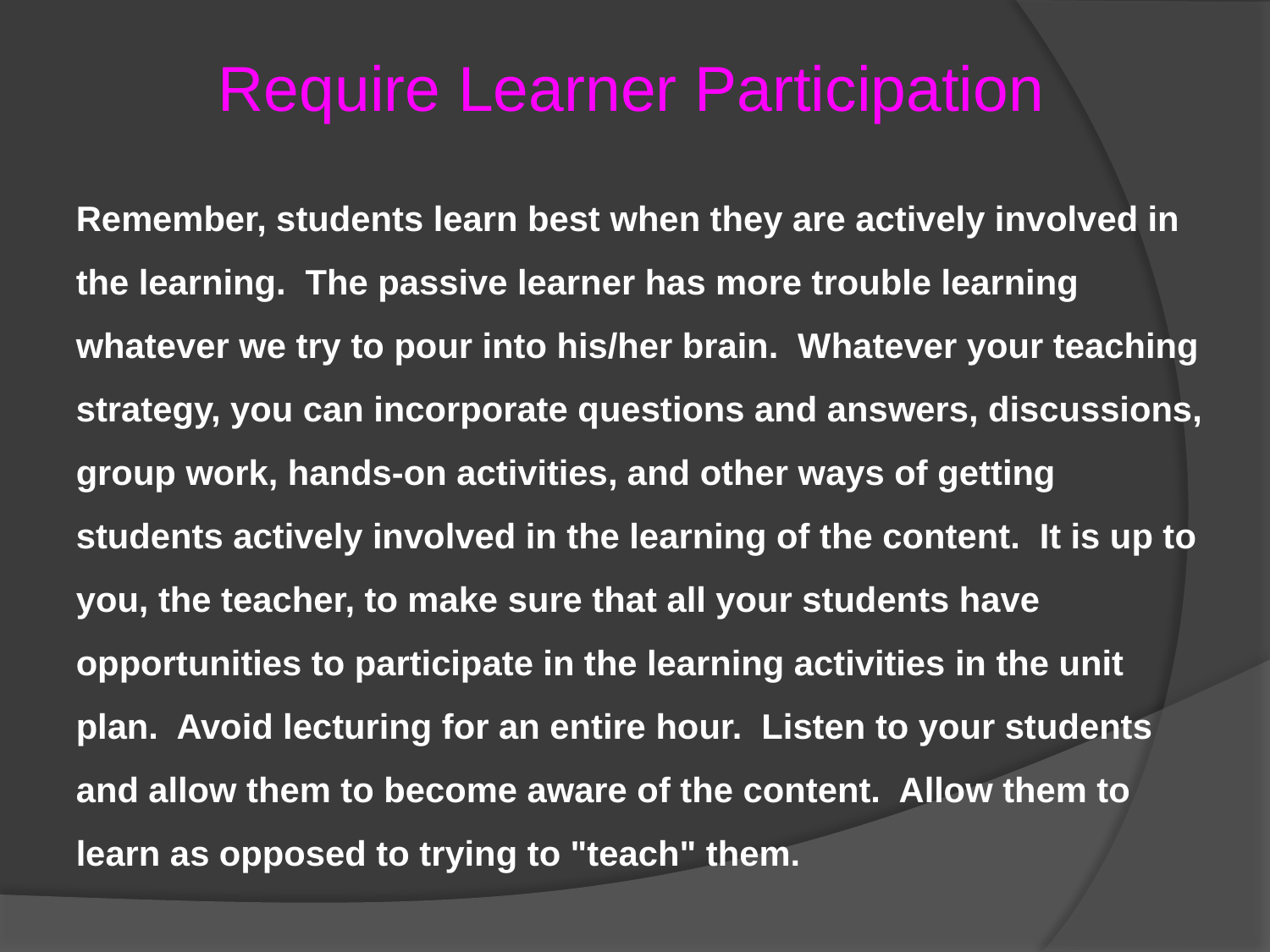

Require Learner Participation

Remember, students learn best when they are actively involved in the learning.  The passive learner has more trouble learning whatever we try to pour into his/her brain.  Whatever your teaching strategy, you can incorporate questions and answers, discussions, group work, hands-on activities, and other ways of getting students actively involved in the learning of the content.  It is up to you, the teacher, to make sure that all your students have opportunities to participate in the learning activities in the unit plan.  Avoid lecturing for an entire hour.  Listen to your students and allow them to become aware of the content.  Allow them to learn as opposed to trying to "teach" them.